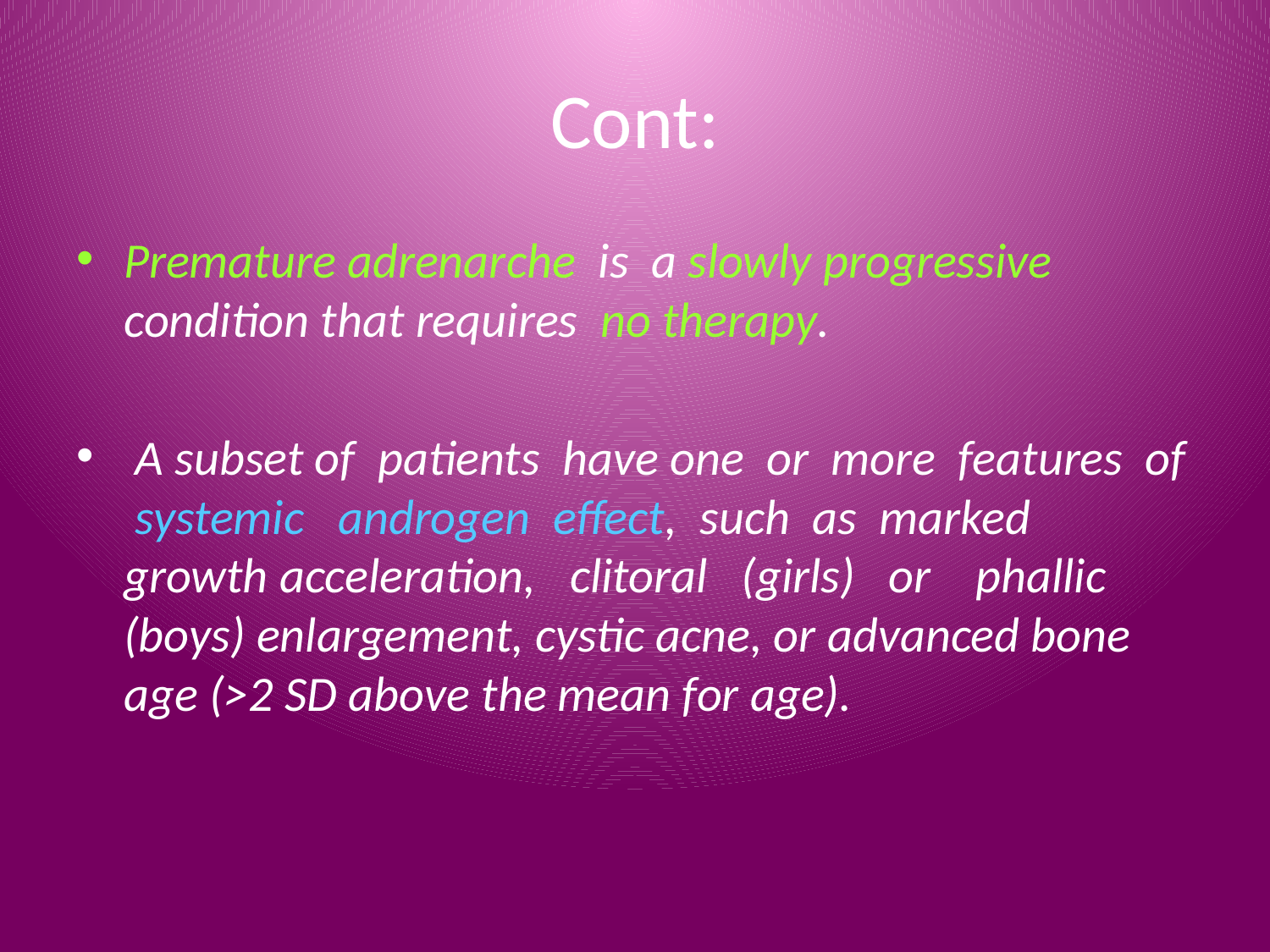

# Cont:
Premature adrenarche  is  a slowly progressive condition that requires  no therapy.

 A subset of  patients  have one  or  more  features  of  systemic   androgen  effect,  such  as  marked  growth acceleration,   clitoral   (girls)   or    phallic       (boys) enlargement, cystic acne, or advanced bone age (>2 SD above the mean for age).